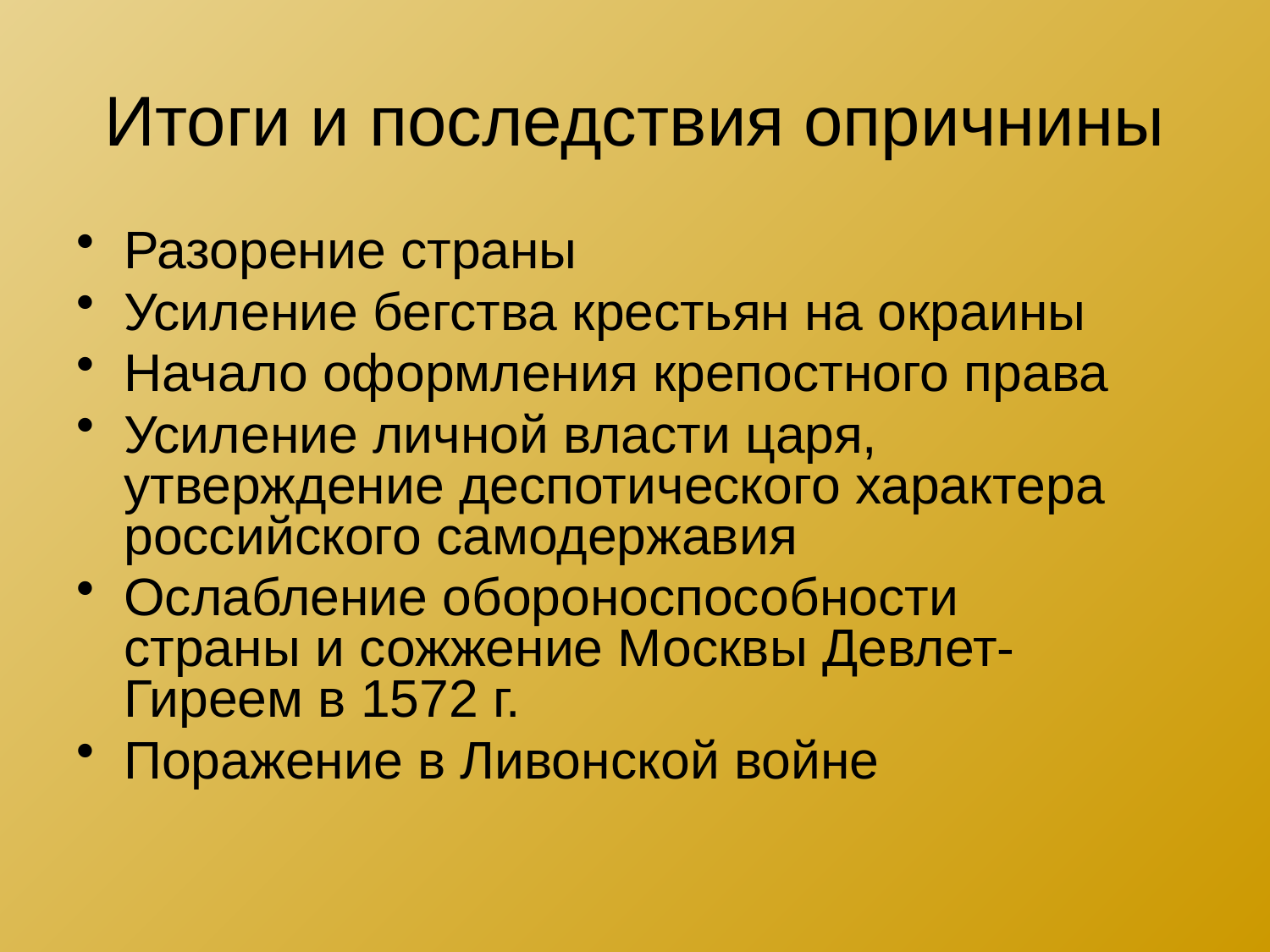

# Итоги и последствия опричнины
Разорение страны
Усиление бегства крестьян на окраины
Начало оформления крепостного права
Усиление личной власти царя, утверждение деспотического характера российского самодержавия
Ослабление обороноспособности страны и сожжение Москвы Девлет-Гиреем в 1572 г.
Поражение в Ливонской войне